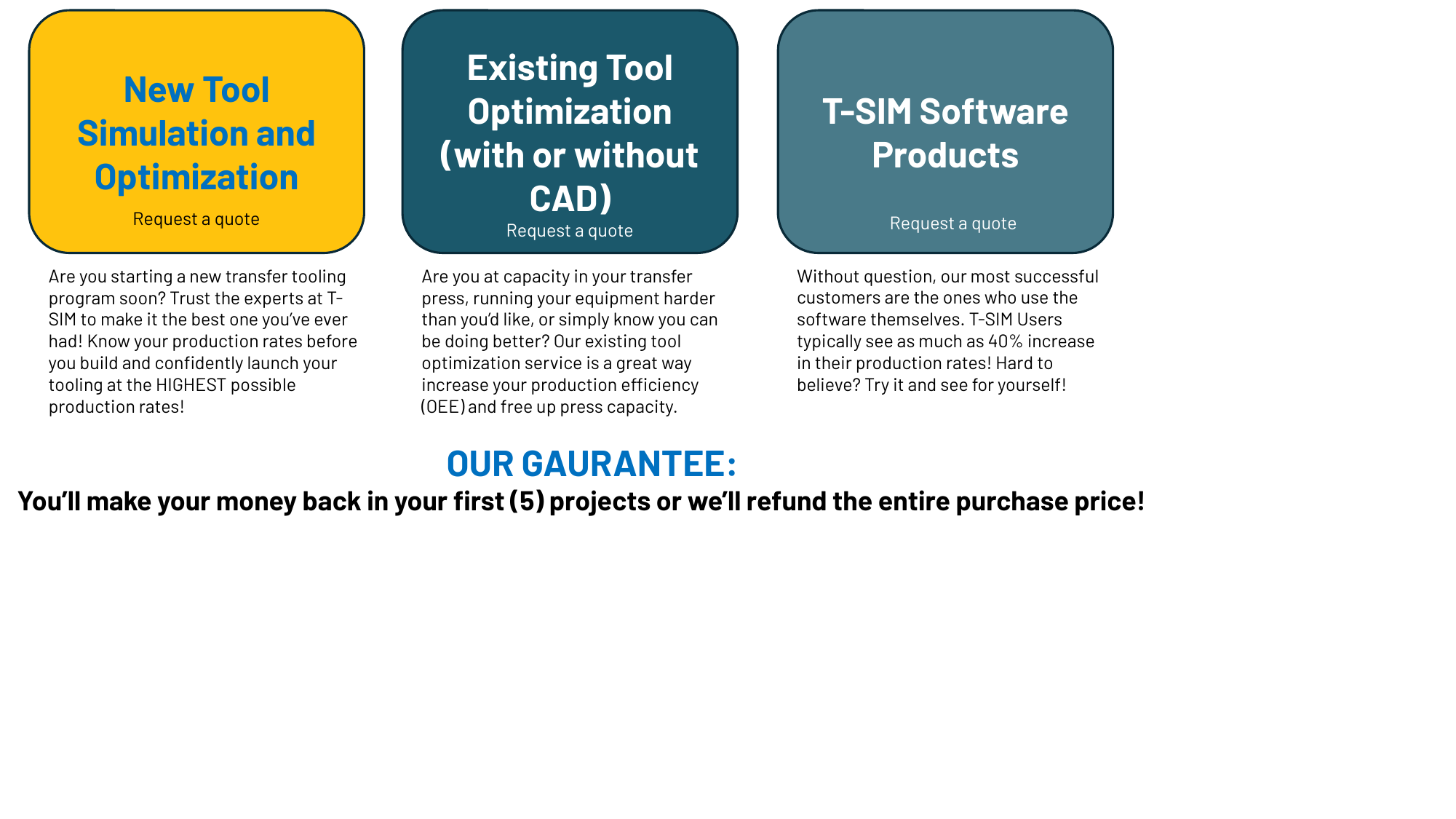

Existing Tool Optimization (with or without CAD)
T-SIM Software Products
New Tool Simulation and Optimization
Request a quote
Request a quote
Request a quote
Are you at capacity in your transfer press, running your equipment harder than you’d like, or simply know you can be doing better? Our existing tool optimization service is a great way increase your production efficiency (OEE) and free up press capacity.
Are you starting a new transfer tooling program soon? Trust the experts at T-SIM to make it the best one you’ve ever had! Know your production rates before you build and confidently launch your tooling at the HIGHEST possible production rates!
Without question, our most successful customers are the ones who use the software themselves. T-SIM Users typically see as much as 40% increase in their production rates! Hard to believe? Try it and see for yourself!
                                                           OUR GAURANTEE:
You’ll make your money back in your first (5) projects or we’ll refund the entire purchase price!